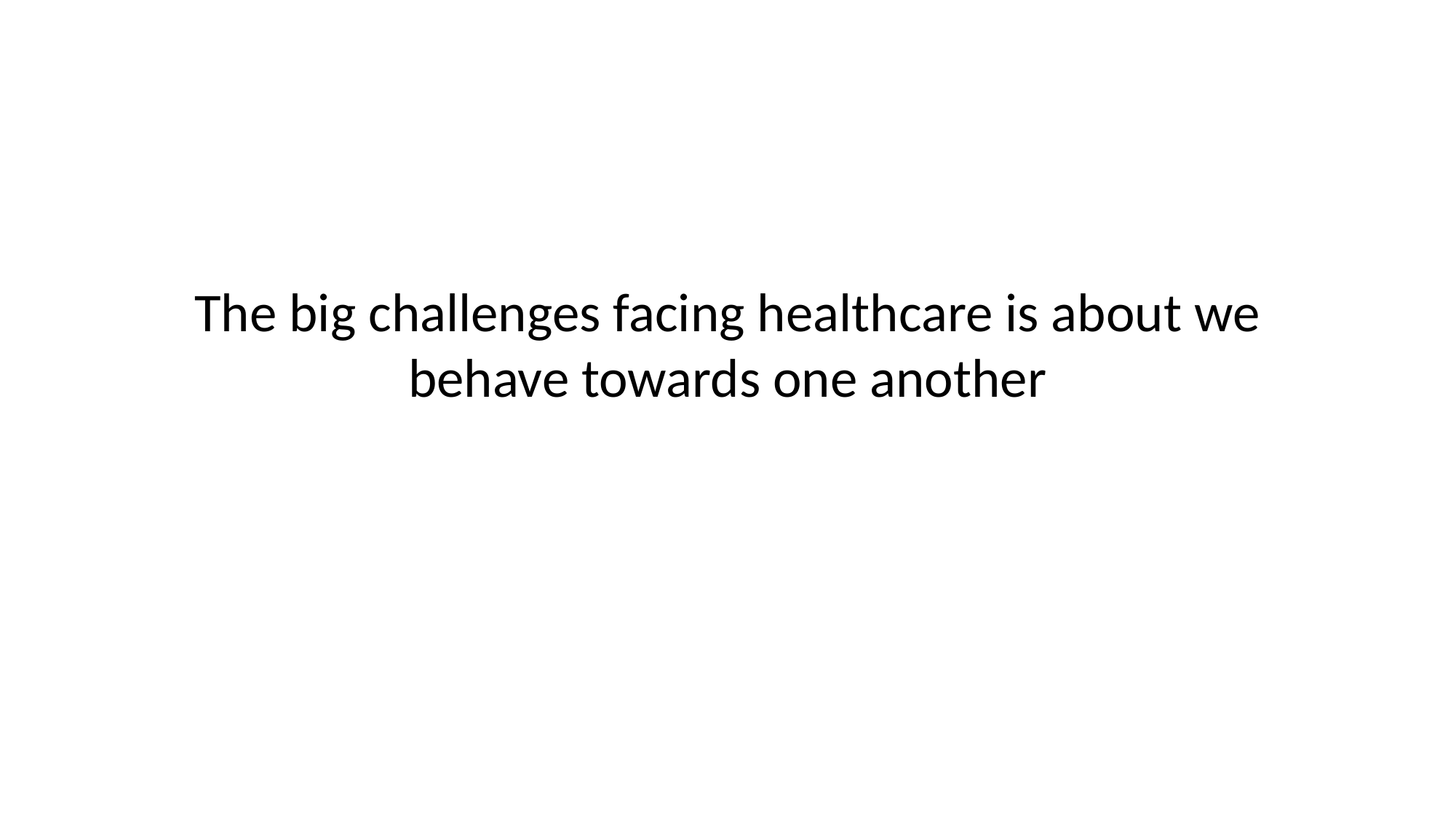

# The big challenges facing healthcare is about we behave towards one another